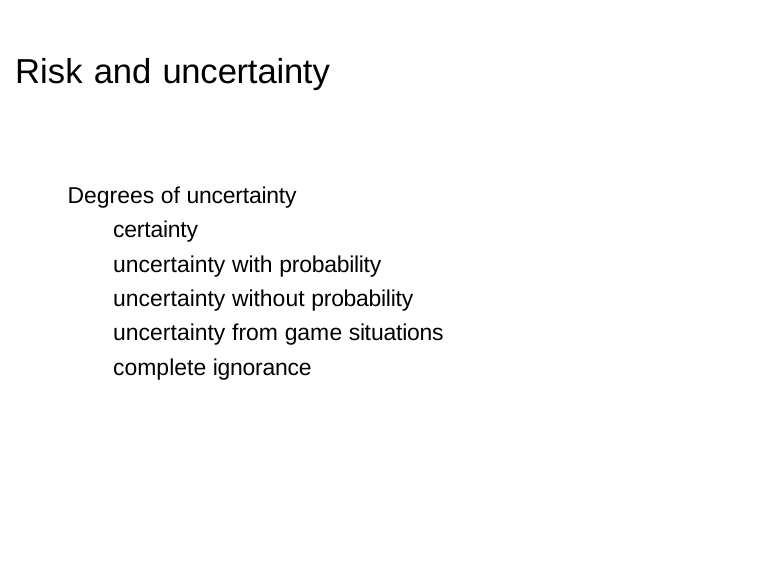

# Risk and uncertainty
Degrees of uncertainty
certainty
uncertainty with probability
uncertainty without probability
uncertainty from game situations
complete ignorance